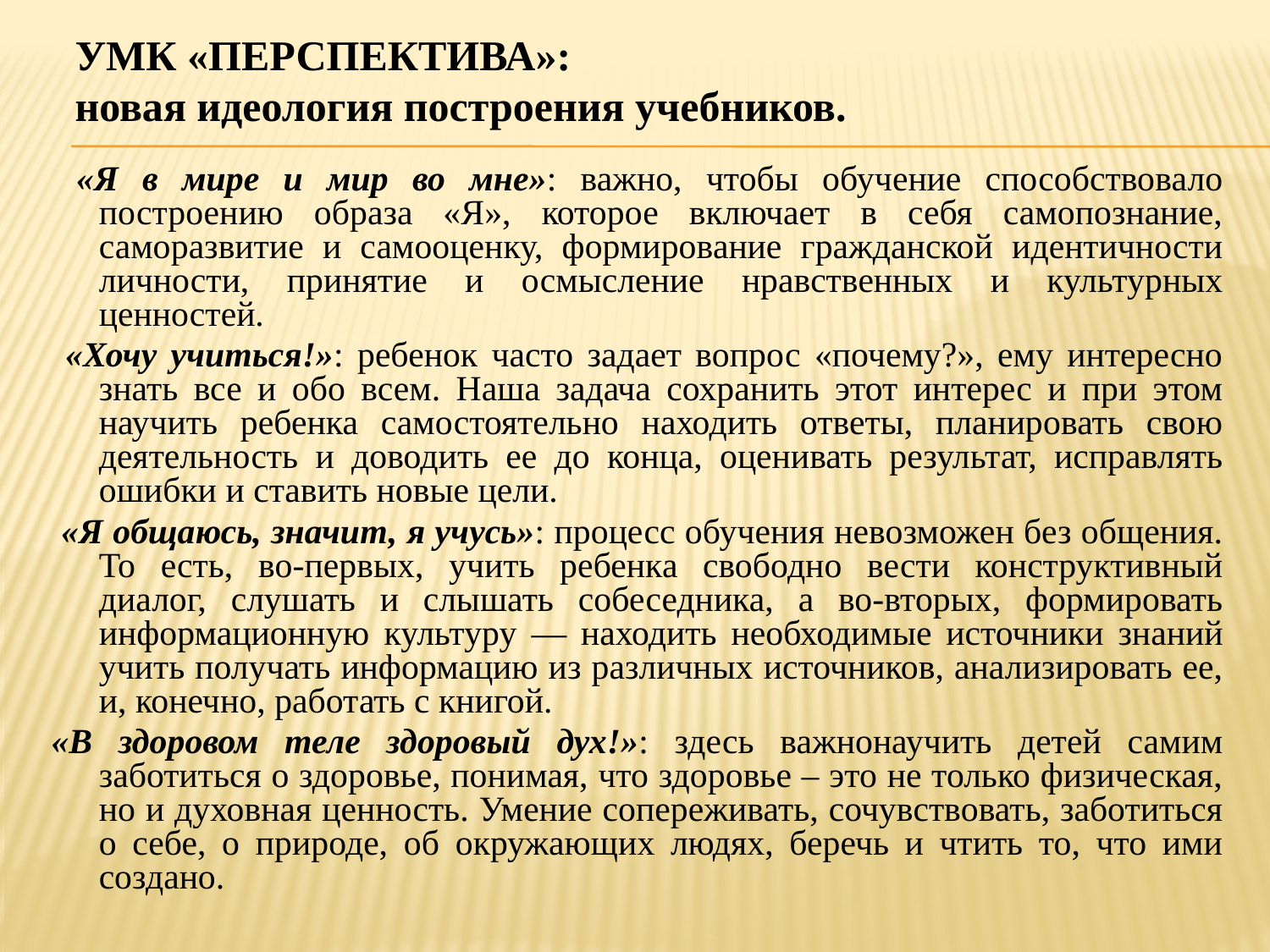

УМК «ПЕРСПЕКТИВА»:
новая идеология построения учебников.

 «Я в мире и мир во мне»: важно, чтобы обучение способствовало построению образа «Я», которое включает в себя самопознание, саморазвитие и самооценку, формирование гражданской идентичности личности, принятие и осмысление нравственных и культурных ценностей.
 «Хочу учиться!»: ребенок часто задает вопрос «почему?», ему интересно знать все и обо всем. Наша задача сохранить этот интерес и при этом научить ребенка самостоятельно находить ответы, планировать свою деятельность и доводить ее до конца, оценивать результат, исправлять ошибки и ставить новые цели.
 «Я общаюсь, значит, я учусь»: процесс обучения невозможен без общения. То есть, во-первых, учить ребенка свободно вести конструктивный диалог, слушать и слышать собеседника, а во-вторых, формировать информационную культуру — находить необходимые источники знаний учить получать информацию из различных источников, анализировать ее, и, конечно, работать с книгой.
«В здоровом теле здоровый дух!»: здесь важнонаучить детей самим заботиться о здоровье, понимая, что здоровье – это не только физическая, но и духовная ценность. Умение сопереживать, сочувствовать, заботиться о себе, о природе, об окружающих людях, беречь и чтить то, что ими создано.